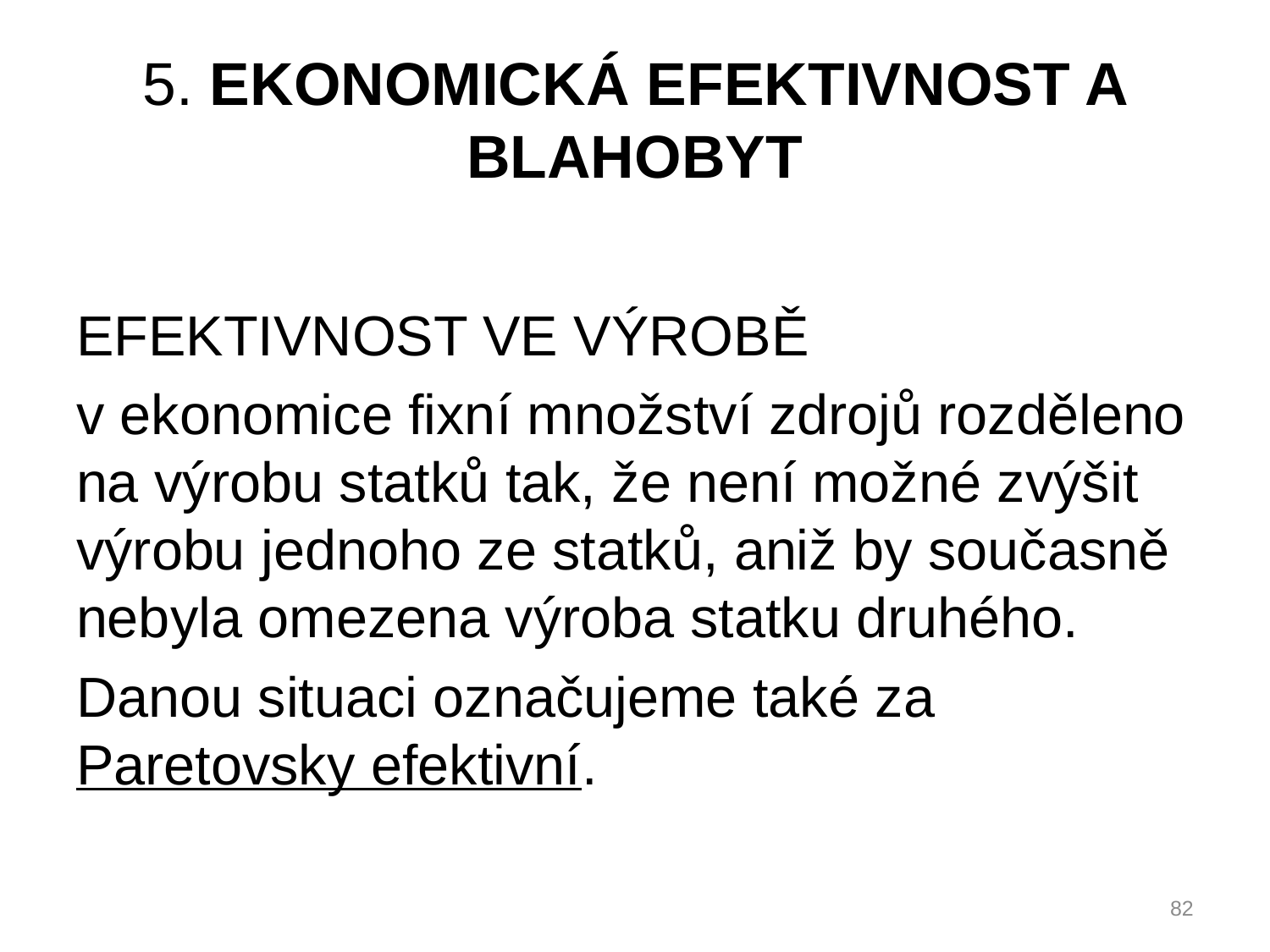

# 5. Ekonomická efektivnost a blahobyt

EFEKTIVNOST VE VÝROBĚ
v ekonomice fixní množství zdrojů rozděleno na výrobu statků tak, že není možné zvýšit výrobu jednoho ze statků, aniž by současně nebyla omezena výroba statku druhého.
Danou situaci označujeme také za Paretovsky efektivní.

82